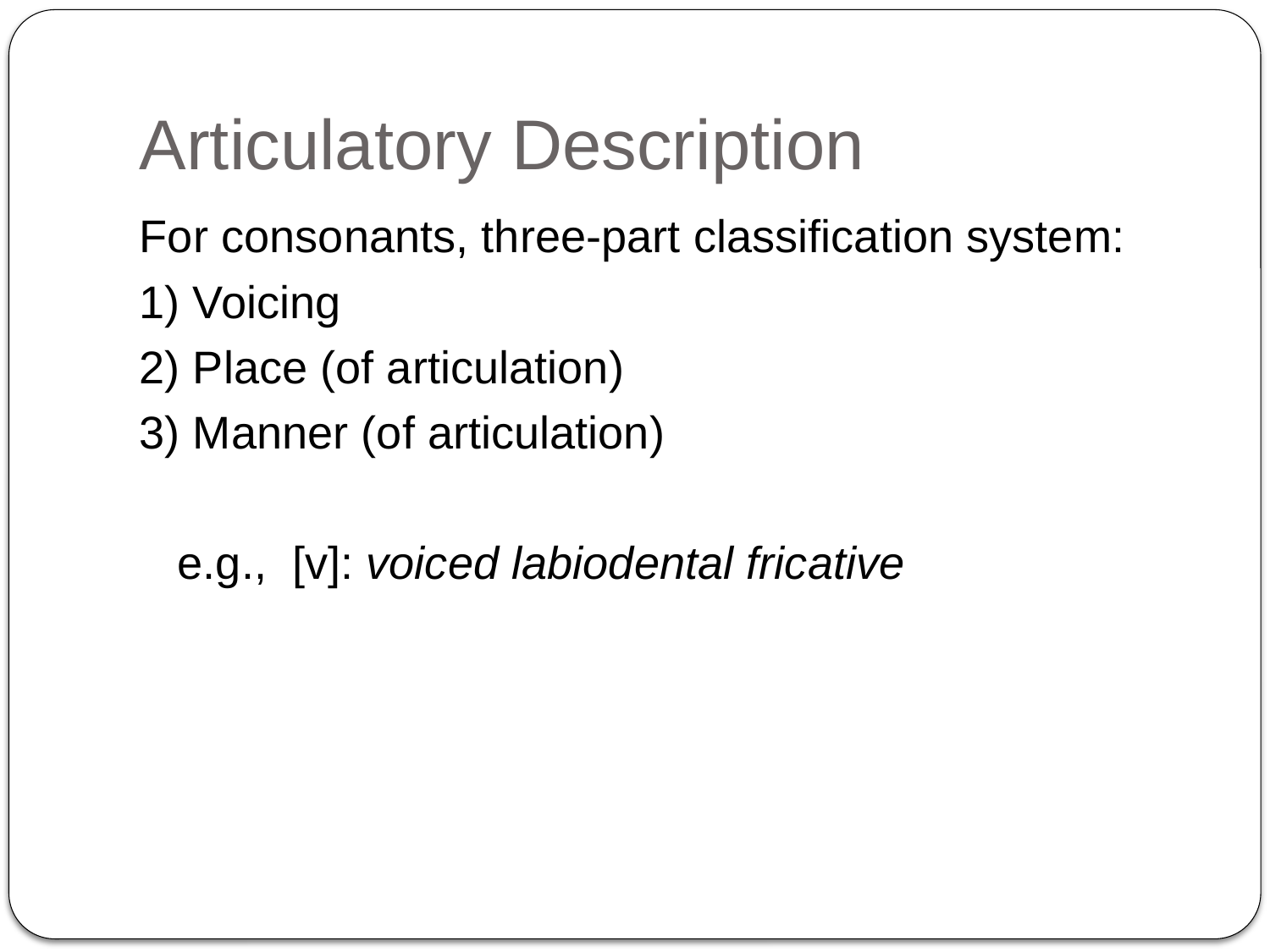

# Articulatory Description
For consonants, three-part classification system:
1) Voicing
2) Place (of articulation)
3) Manner (of articulation)

	e.g.,  [v]: voiced labiodental fricative